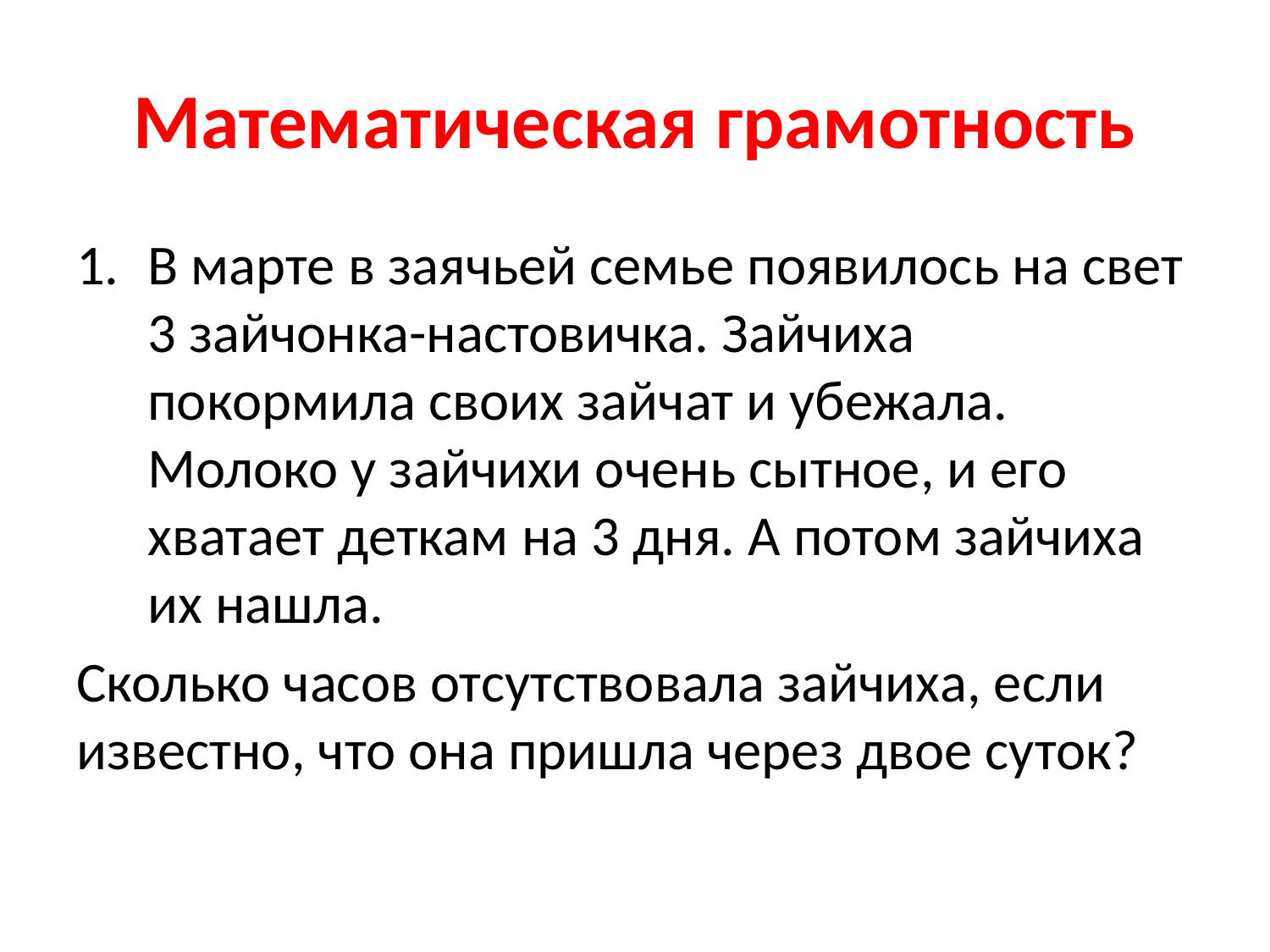

# Математическая грамотность
В марте в заячьей семье появилось на свет 3 зайчонка-настовичка. Зайчиха покормила своих зайчат и убежала. Молоко у зайчихи очень сытное, и его хватает деткам на 3 дня. А потом зайчиха их нашла.
Сколько часов отсутствовала зайчиха, если известно, что она пришла через двое суток?